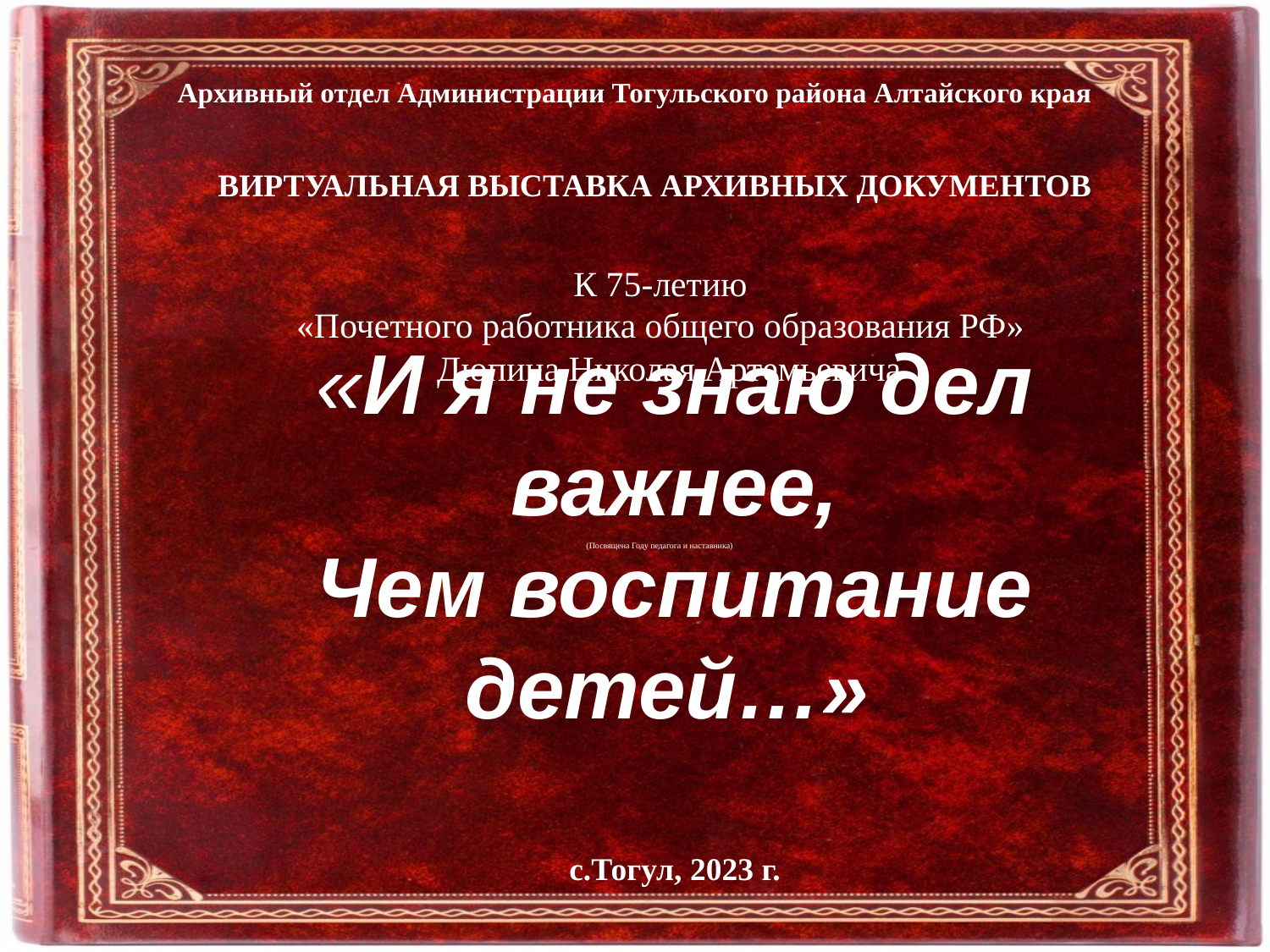

Архивный отдел Администрации Тогульского района Алтайского края
ВИРТУАЛЬНАЯ ВЫСТАВКА АРХИВНЫХ ДОКУМЕНТОВ

К 75-летию
«Почетного работника общего образования РФ»
 Дюпина Николая Артемьевича

«И я не знаю дел важнее,
Чем воспитание детей…»

# (Посвящена Году педагога и наставника)
с.Тогул, 2023 г.